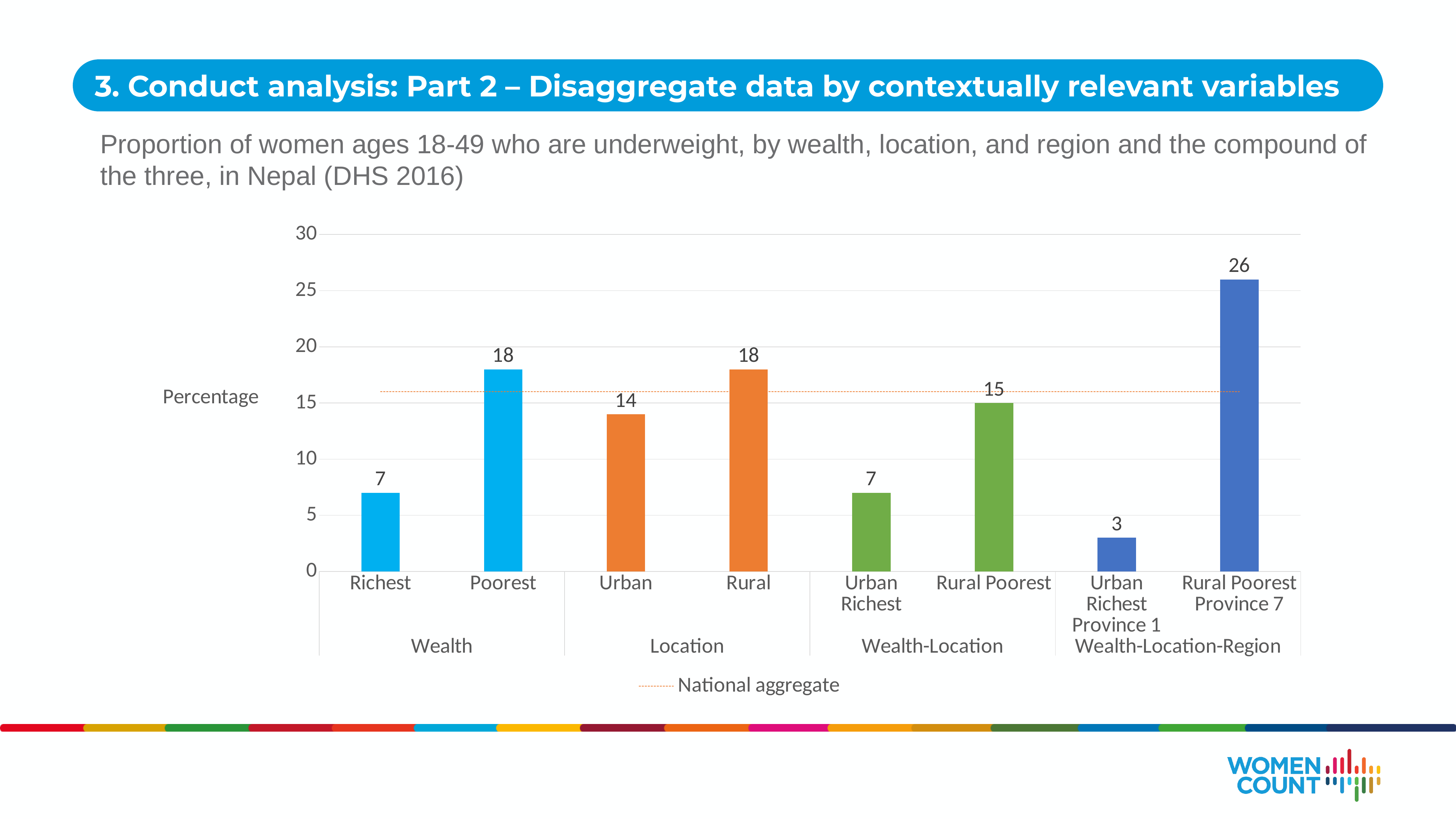

3. Conduct analysis: Part 2 – Disaggregate data by contextually relevant variables
Proportion of women ages 18-49 who are underweight, by wealth, location, and region and the compound of the three, in Nepal (DHS 2016)

### Chart

| Category | Actual | National aggregate  |
|---|---|---|
| Richest | 7.0 | 16.0 |
| Poorest | 18.0 | 16.0 |
| Urban | 14.0 | 16.0 |
| Rural | 18.0 | 16.0 |
| Urban Richest | 7.0 | 16.0 |
| Rural Poorest | 15.0 | 16.0 |
| Urban Richest Province 1 | 3.0 | 16.0 |
| Rural Poorest Province 7 | 26.0 | 16.0 |